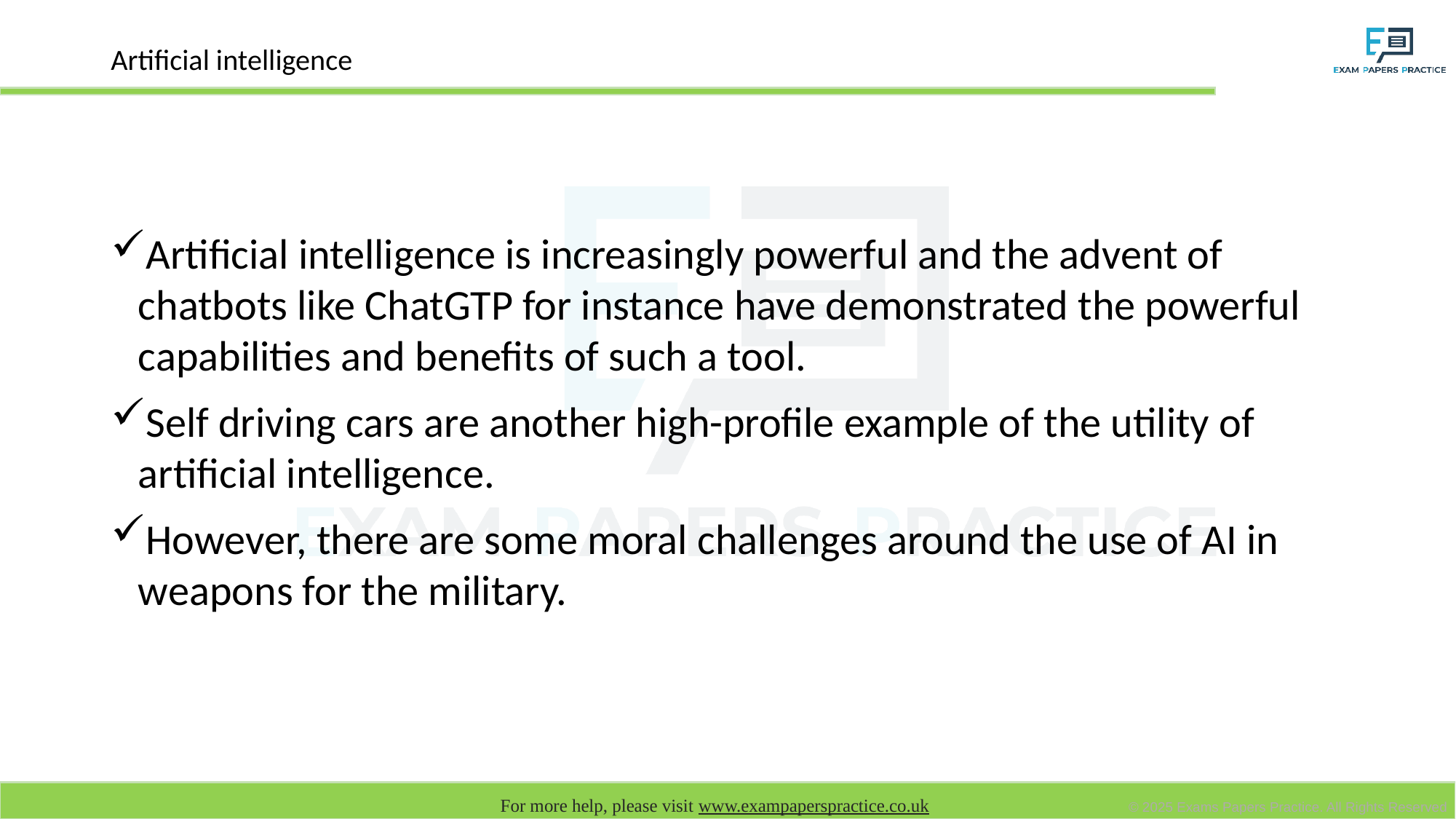

# Artificial intelligence
Artificial intelligence is increasingly powerful and the advent of chatbots like ChatGTP for instance have demonstrated the powerful capabilities and benefits of such a tool.
Self driving cars are another high-profile example of the utility of artificial intelligence.
However, there are some moral challenges around the use of AI in weapons for the military.